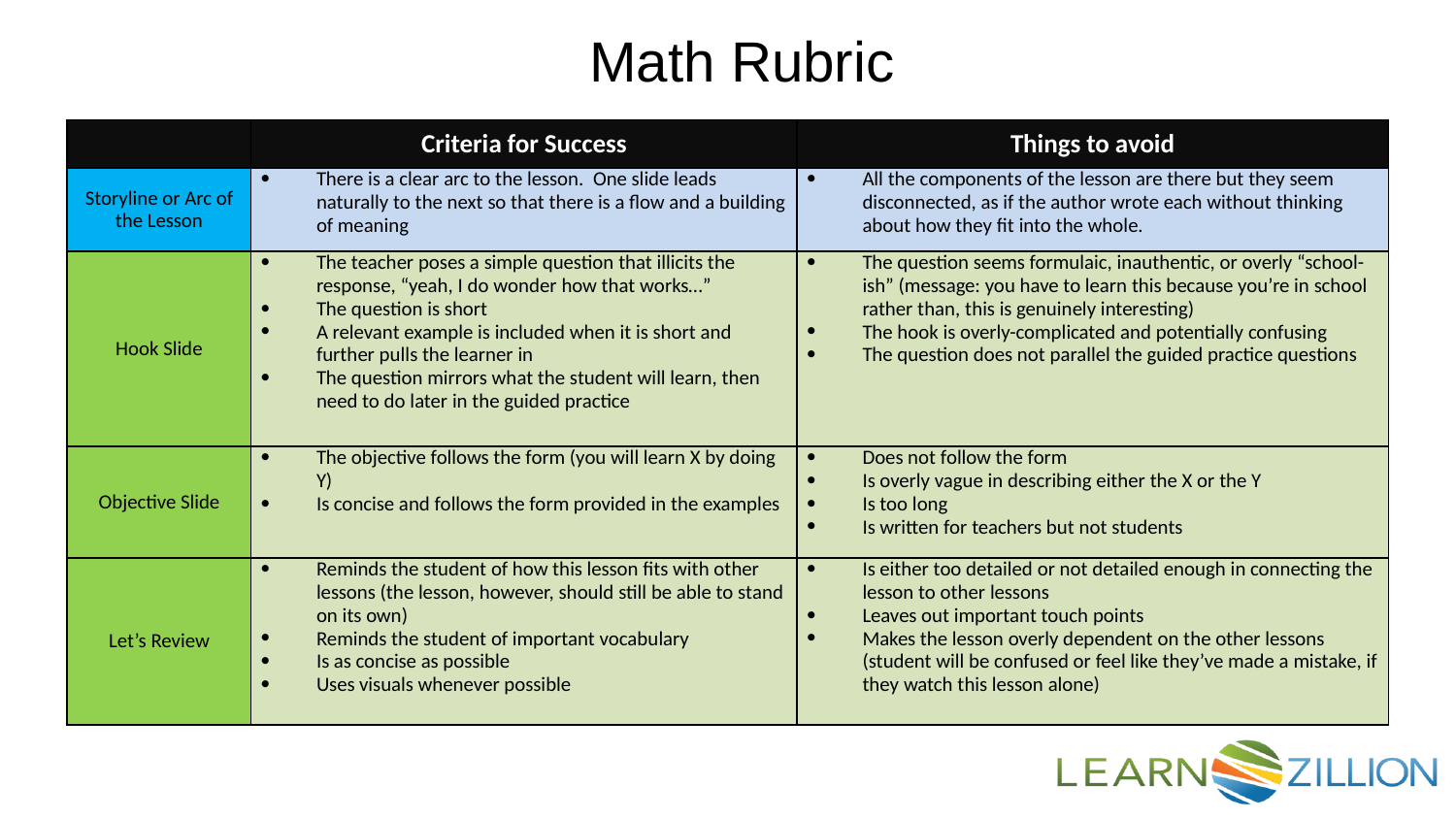

Math Rubric
|  | Criteria for Success | Things to avoid |
| --- | --- | --- |
| Storyline or Arc of the Lesson | There is a clear arc to the lesson. One slide leads naturally to the next so that there is a flow and a building of meaning | All the components of the lesson are there but they seem disconnected, as if the author wrote each without thinking about how they fit into the whole. |
| Hook Slide | The teacher poses a simple question that illicits the response, “yeah, I do wonder how that works…” The question is short A relevant example is included when it is short and further pulls the learner in The question mirrors what the student will learn, then need to do later in the guided practice | The question seems formulaic, inauthentic, or overly “school-ish” (message: you have to learn this because you’re in school rather than, this is genuinely interesting) The hook is overly-complicated and potentially confusing The question does not parallel the guided practice questions |
| Objective Slide | The objective follows the form (you will learn X by doing Y) Is concise and follows the form provided in the examples | Does not follow the form Is overly vague in describing either the X or the Y Is too long Is written for teachers but not students |
| Let’s Review | Reminds the student of how this lesson fits with other lessons (the lesson, however, should still be able to stand on its own) Reminds the student of important vocabulary Is as concise as possible Uses visuals whenever possible | Is either too detailed or not detailed enough in connecting the lesson to other lessons Leaves out important touch points Makes the lesson overly dependent on the other lessons (student will be confused or feel like they’ve made a mistake, if they watch this lesson alone) |